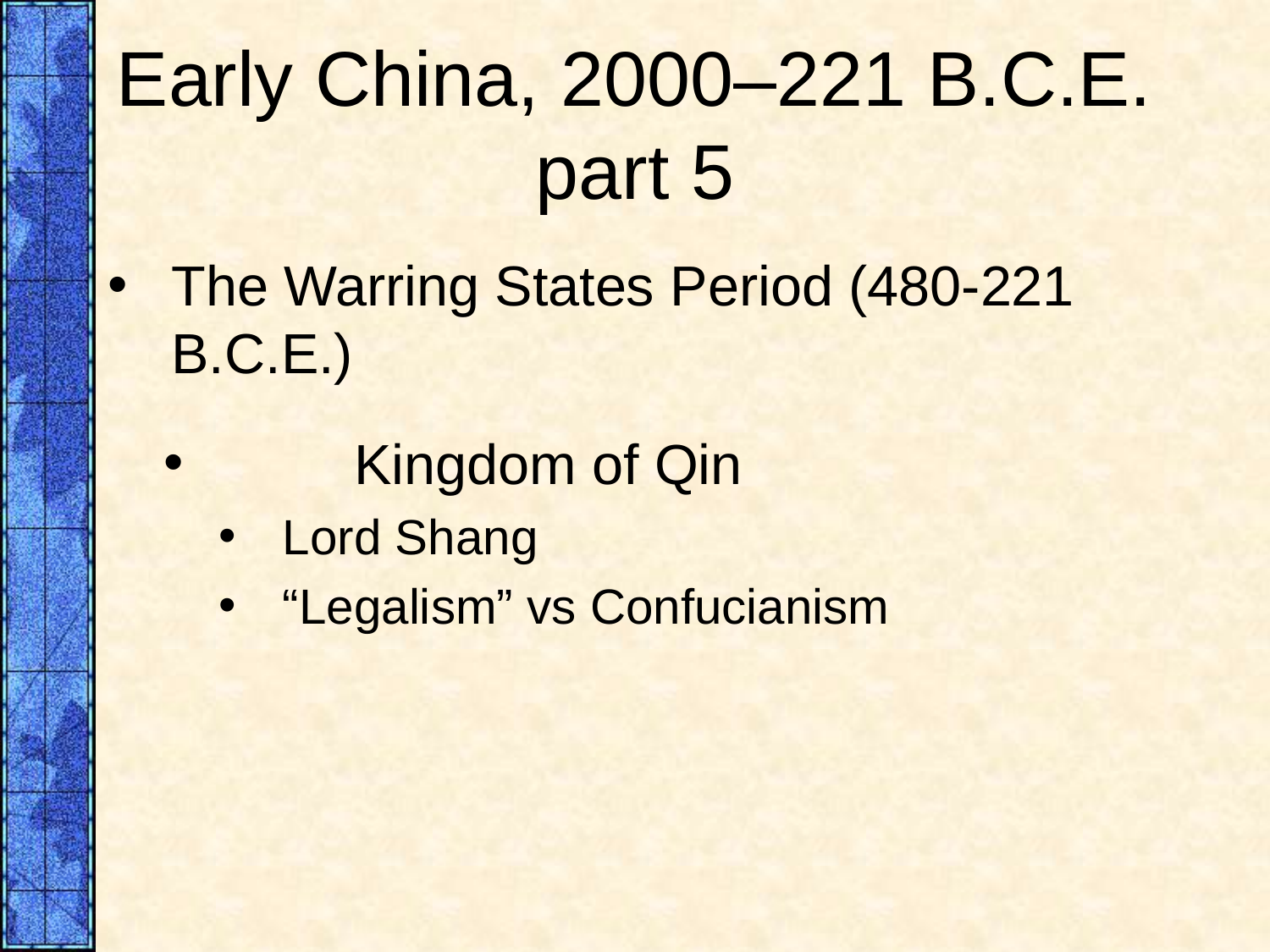

# Early China, 2000–221 B.C.E. part 5
The Warring States Period (480-221 B.C.E.)
	Kingdom of Qin
Lord Shang
“Legalism” vs Confucianism